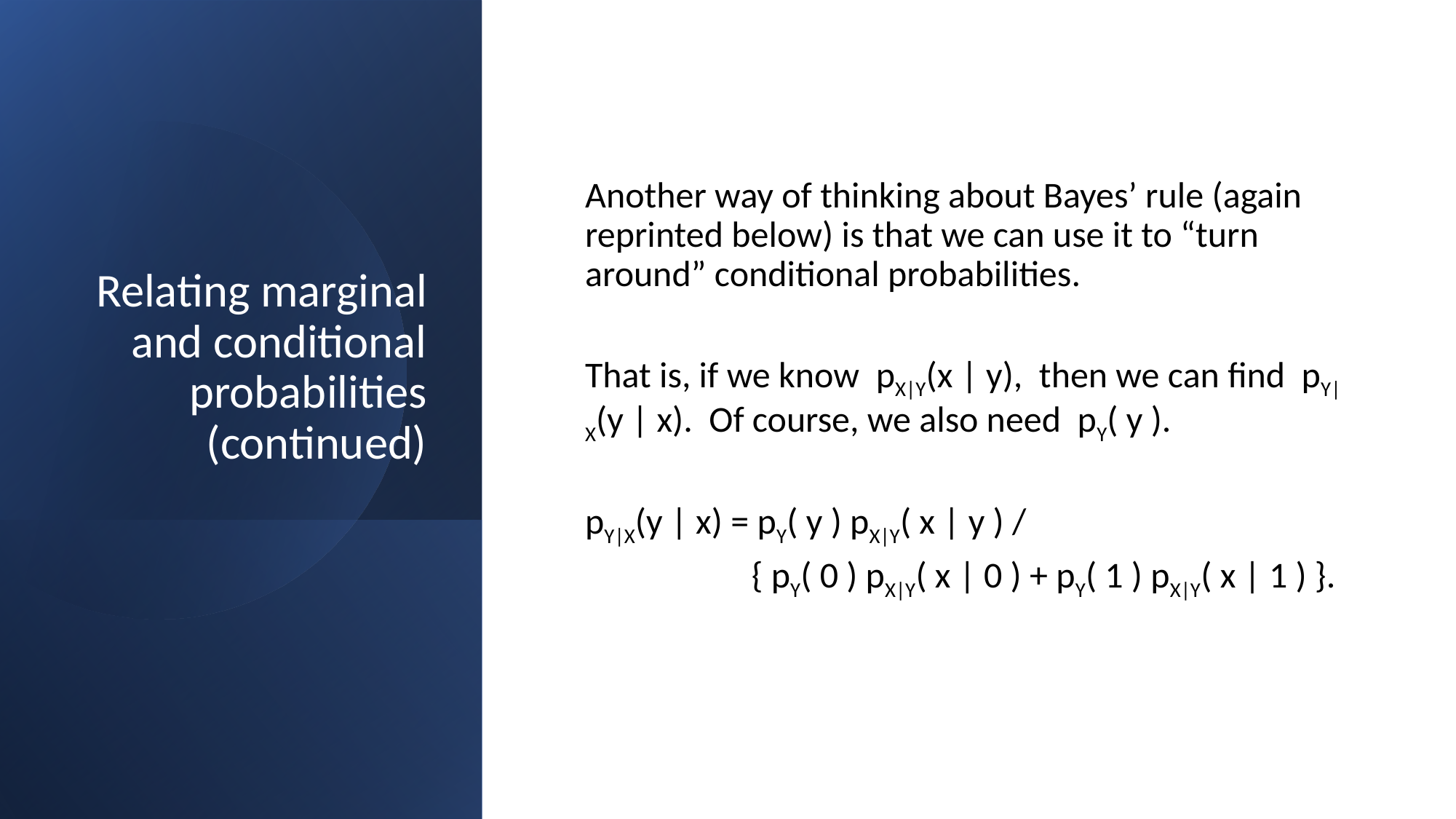

# Relating marginal and conditional probabilities (continued)

Another way of thinking about Bayes’ rule (again reprinted below) is that we can use it to “turn around” conditional probabilities.

That is, if we know  pX|Y(x | y),  then we can find  pY|X(y | x).  Of course, we also need  pY( y ).

pY|X(y | x) = pY( y ) pX|Y( x | y ) /
	       { pY( 0 ) pX|Y( x | 0 ) + pY( 1 ) pX|Y( x | 1 ) }.